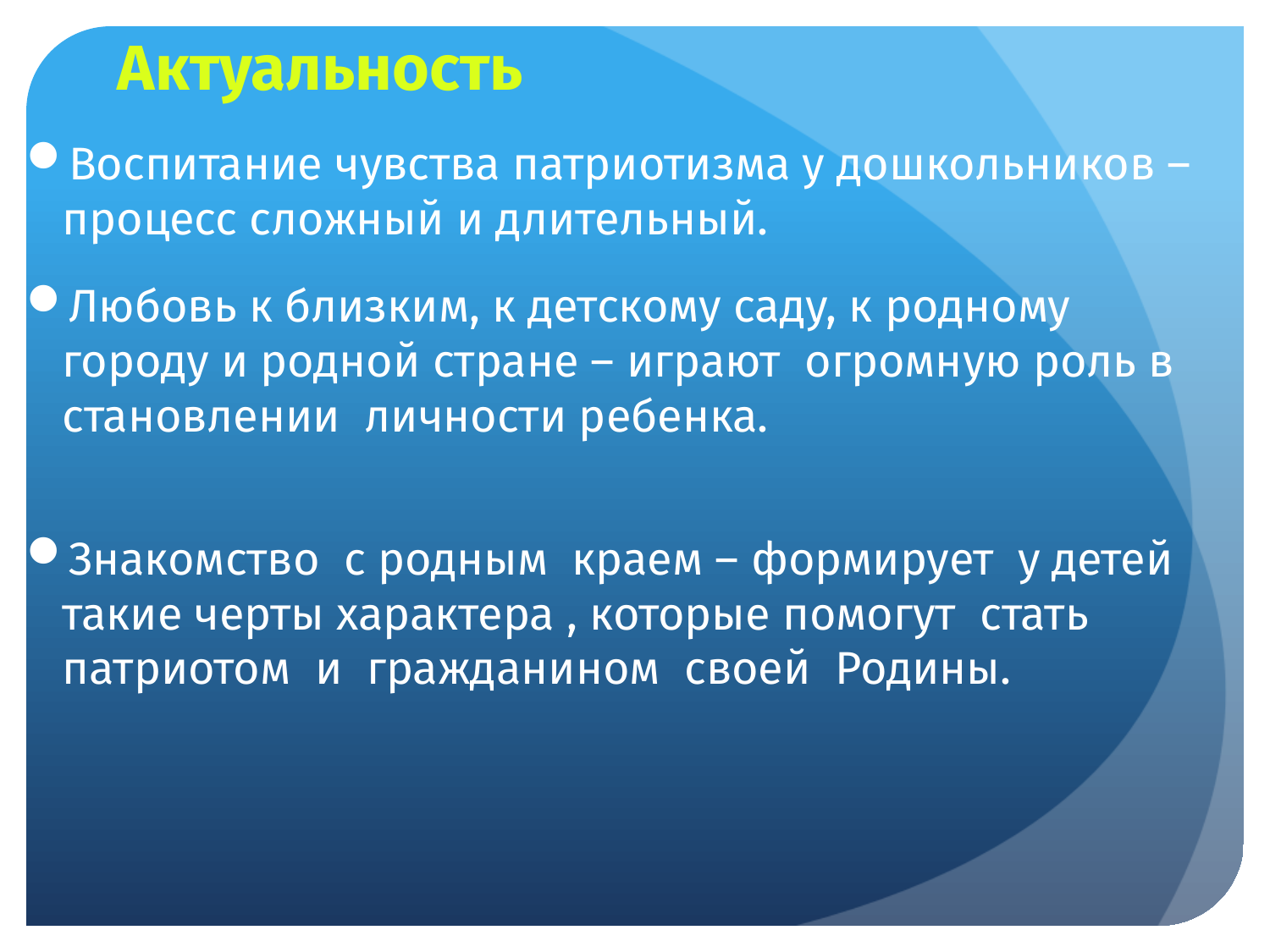

# Актуальность
Воспитание чувства патриотизма у дошкольников – процесс сложный и длительный.
Любовь к близким, к детскому саду, к родному  городу и родной стране – играют  огромную роль в становлении  личности ребенка.
Знакомство  с родным  краем – формирует  у детей  такие черты характера , которые помогут  стать патриотом  и  гражданином  своей  Родины.